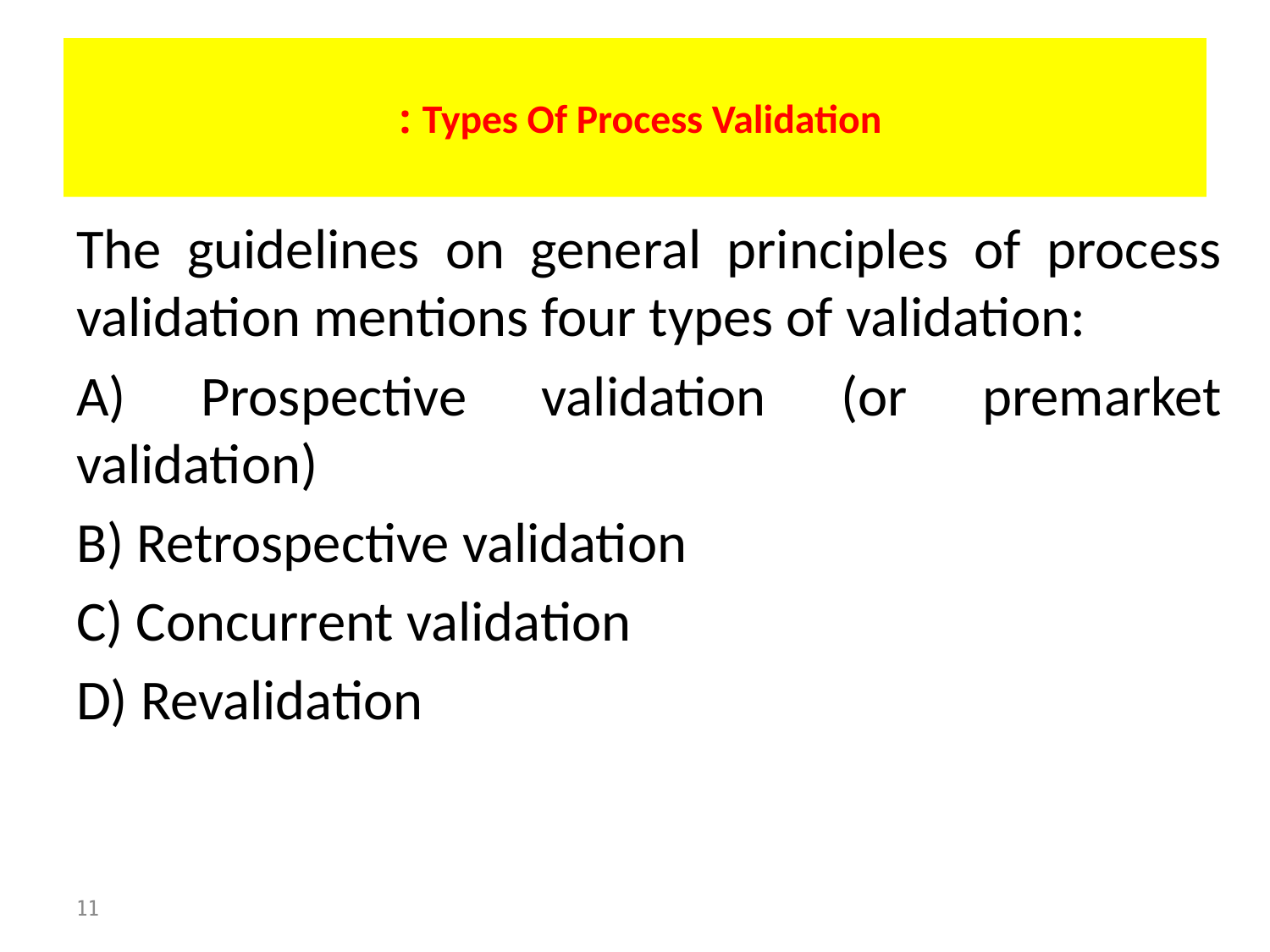

# Types Of Process Validation :
The guidelines on general principles of process validation mentions four types of validation:
A) Prospective validation (or premarket validation)
B) Retrospective validation
C) Concurrent validation
D) Revalidation

11